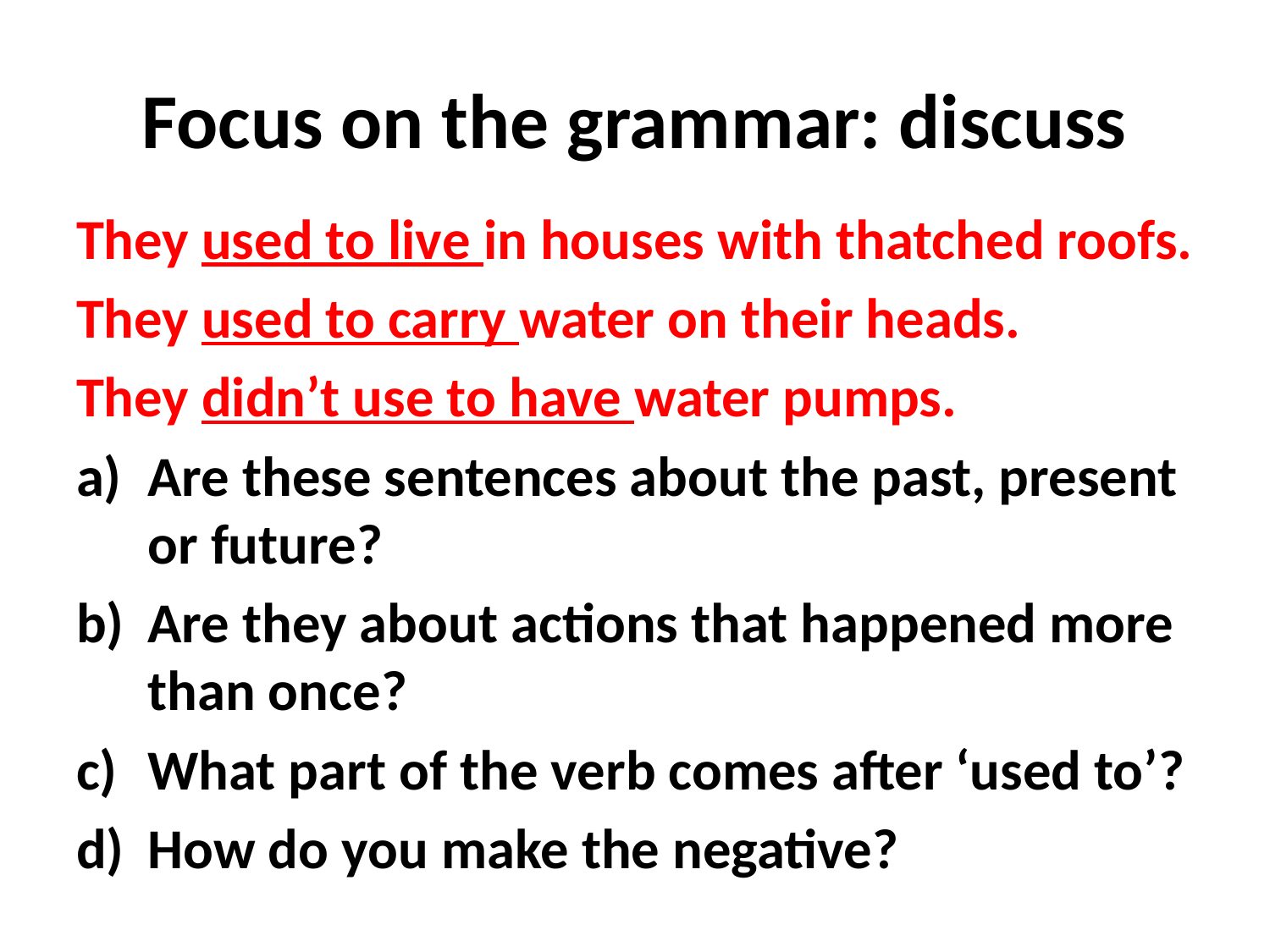

# Focus on the grammar: discuss
They used to live in houses with thatched roofs.
They used to carry water on their heads.
They didn’t use to have water pumps.
Are these sentences about the past, present or future?
Are they about actions that happened more than once?
What part of the verb comes after ‘used to’?
How do you make the negative?